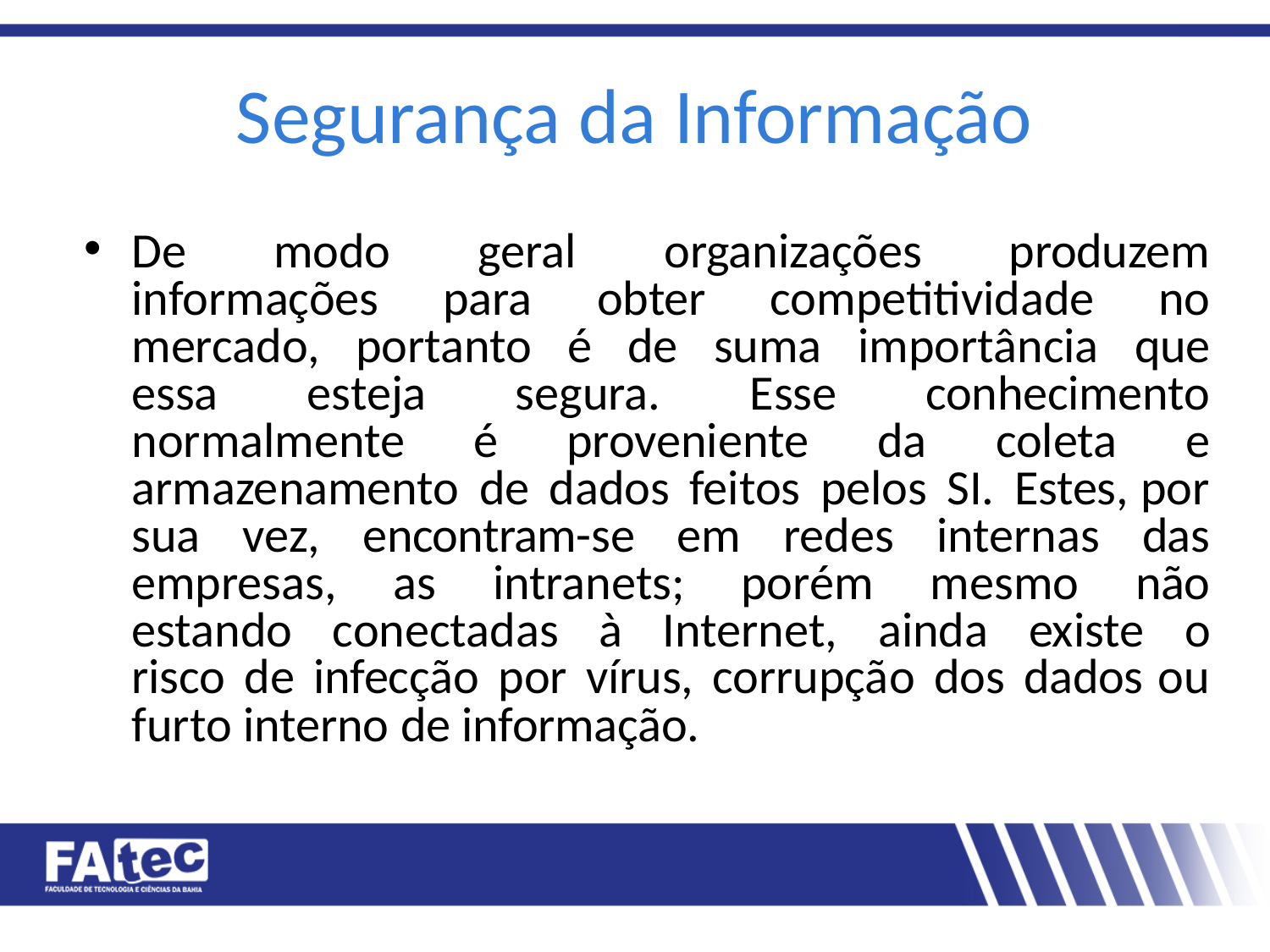

# Segurança da Informação
De   modo   geral   organizações   produzem informações  para  obter  competitividade  no mercado, portanto é de suma importância que essa   esteja   segura.   Esse   conhecimento normalmente   é   proveniente   da   coleta   e armazenamento de dados feitos pelos SI. Estes, por sua vez, encontram-se em redes internas das empresas,  as  intranets;  porém  mesmo  não estando  conectadas  à  Internet,  ainda  existe  o risco de infecção por vírus, corrupção dos dados ou furto interno de informação.